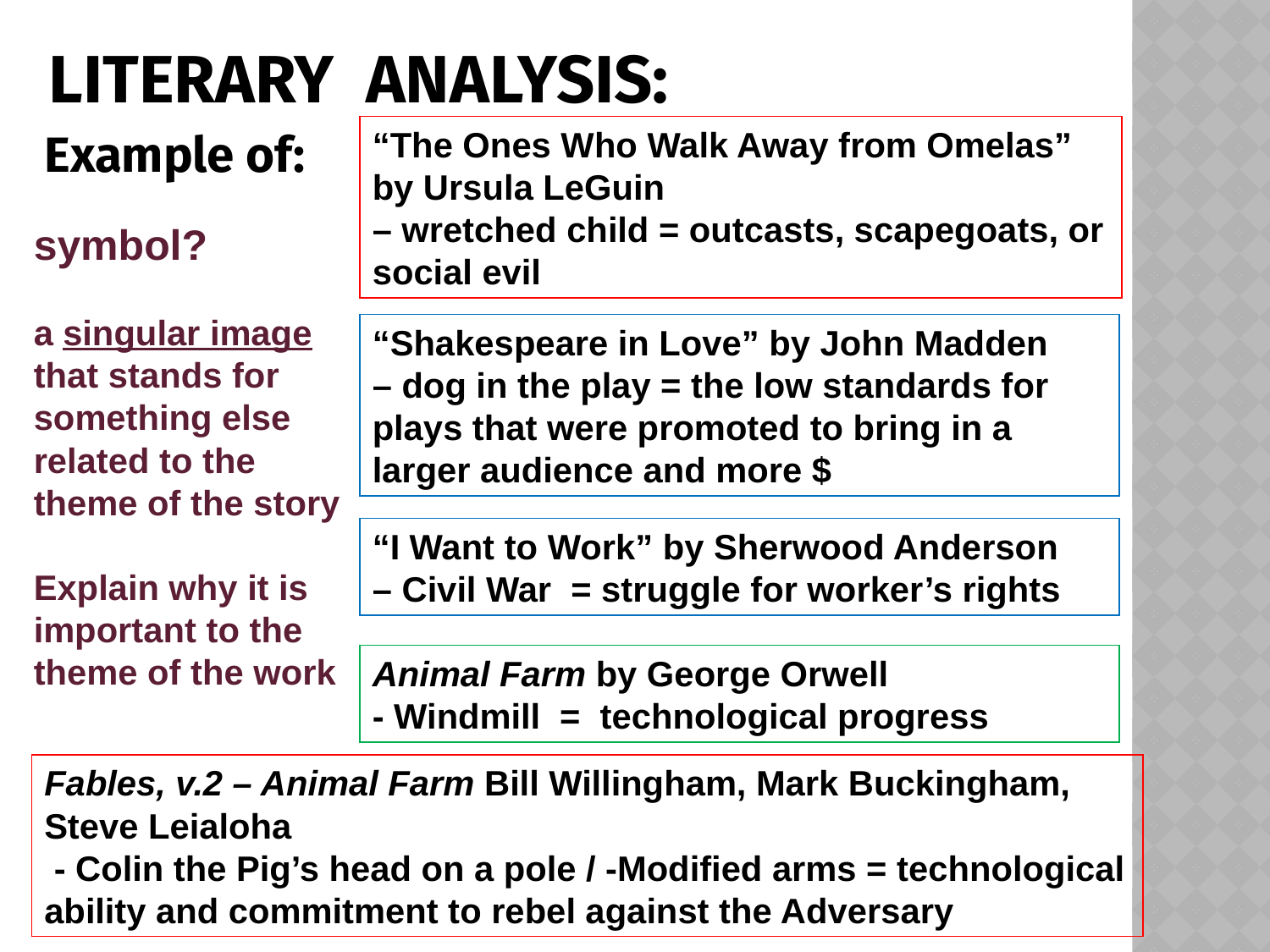

# literary  analysis:
Example of:

“The Ones Who Walk Away from Omelas” by Ursula LeGuin
– wretched child = outcasts, scapegoats, or social evil
symbol?

a singular image that stands for something else related to the theme of the story

Explain why it is important to the theme of the work
“Shakespeare in Love” by John Madden
– dog in the play = the low standards for plays that were promoted to bring in a larger audience and more $
“I Want to Work” by Sherwood Anderson
– Civil War  = struggle for worker’s rights
Animal Farm by George Orwell
- Windmill  =  technological progress
Fables, v.2 – Animal Farm Bill Willingham, Mark Buckingham, Steve Leialoha
 - Colin the Pig’s head on a pole / -Modified arms = technological ability and commitment to rebel against the Adversary